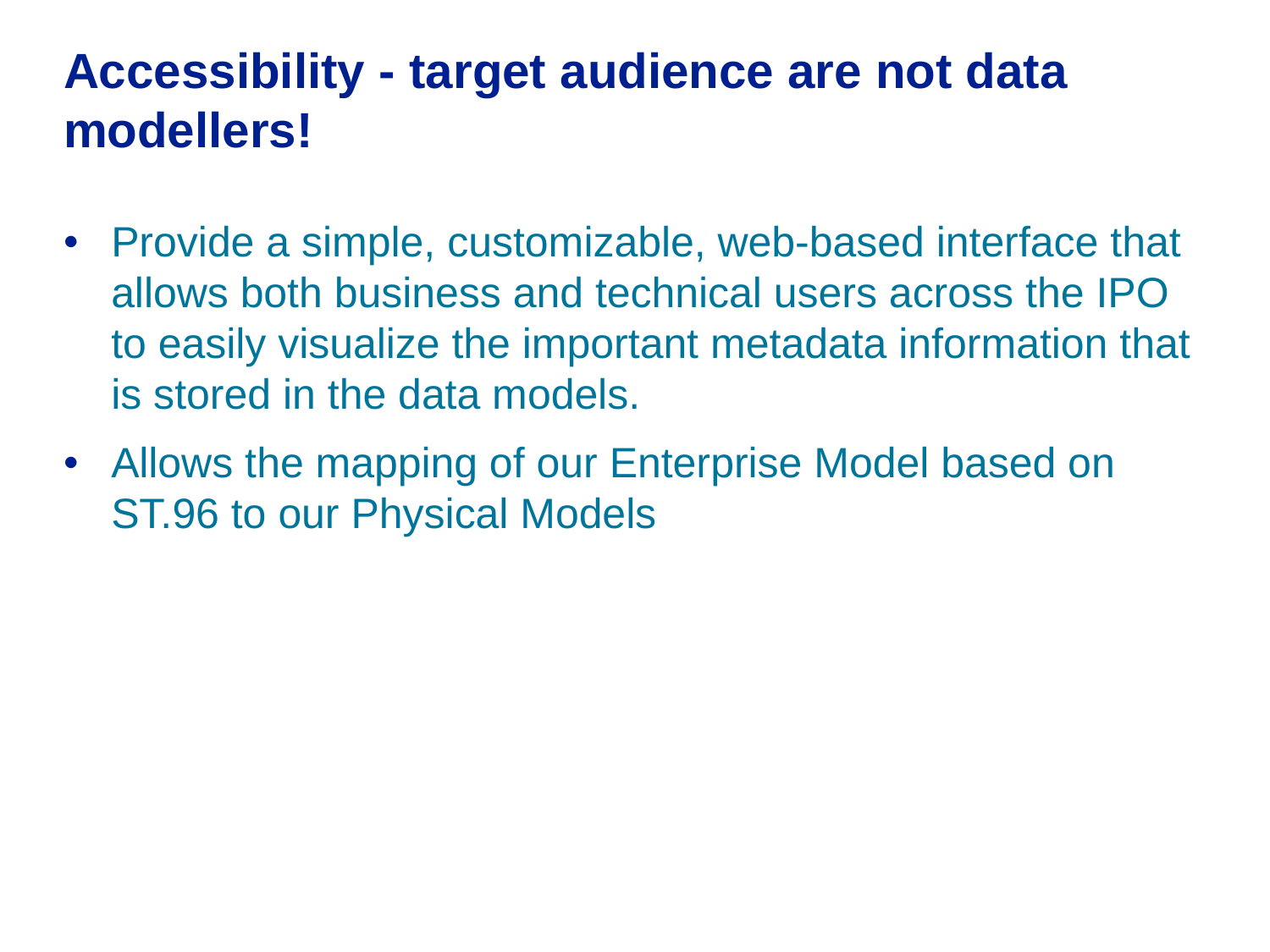

# Accessibility - target audience are not data modellers!
Provide a simple, customizable, web-based interface that allows both business and technical users across the IPO to easily visualize the important metadata information that is stored in the data models.
Allows the mapping of our Enterprise Model based on ST.96 to our Physical Models